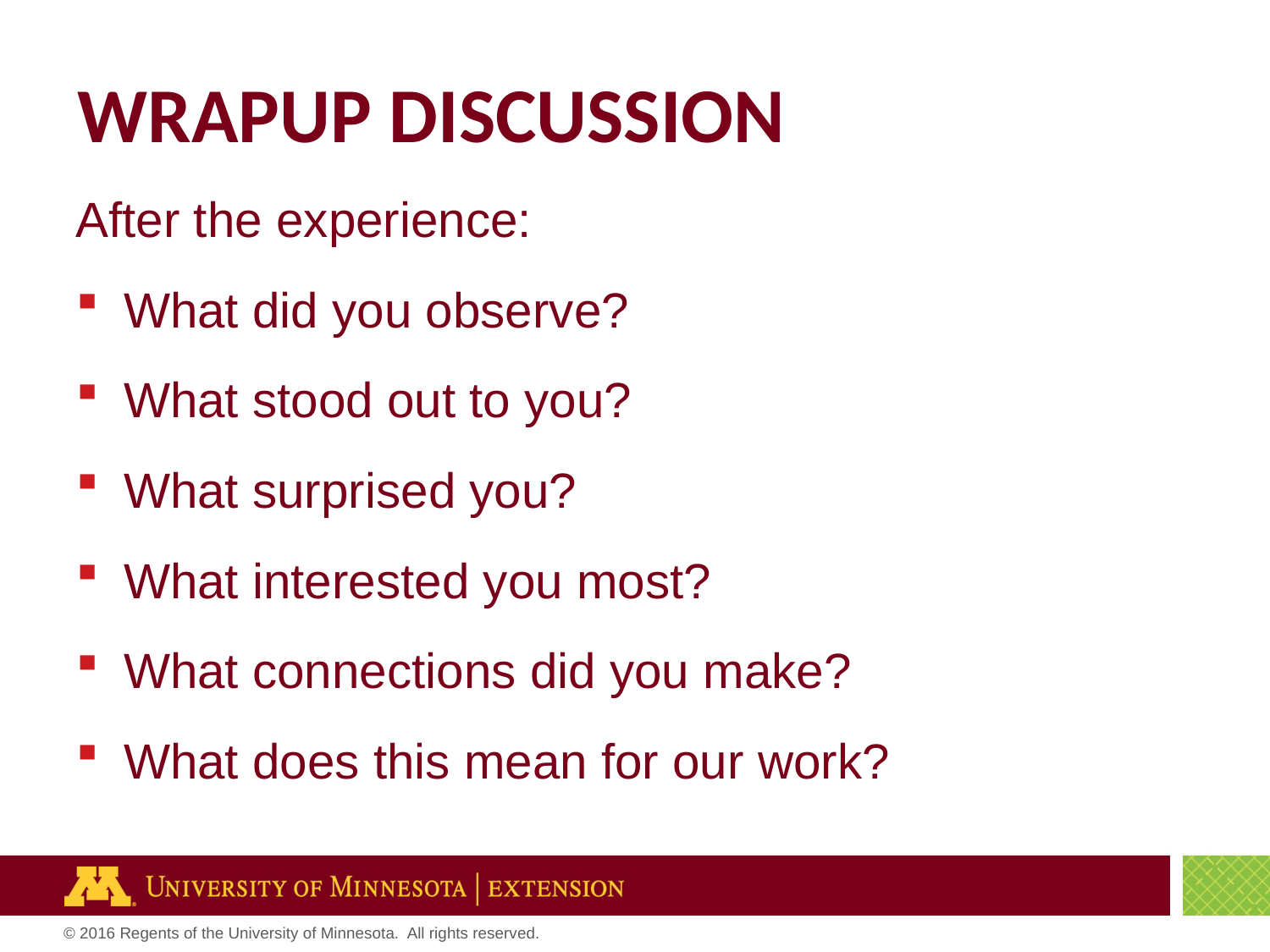

# wrapup discussion
After the experience:
What did you observe?
What stood out to you?
What surprised you?
What interested you most?
What connections did you make?
What does this mean for our work?